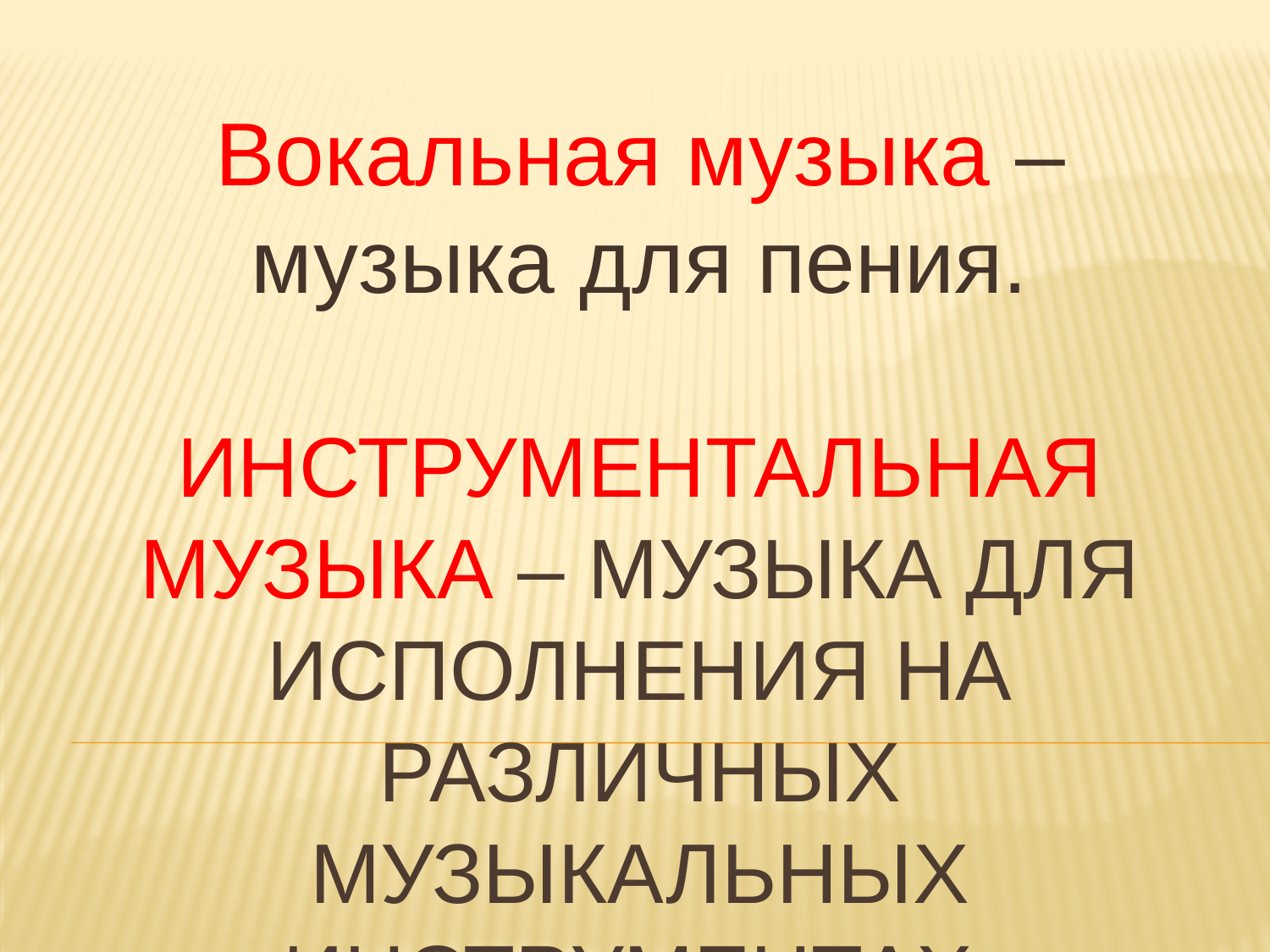

Вокальная музыка – музыка для пения.
# Инструментальная музыка – музыка для исполнения на различных музыкальных инструментах.